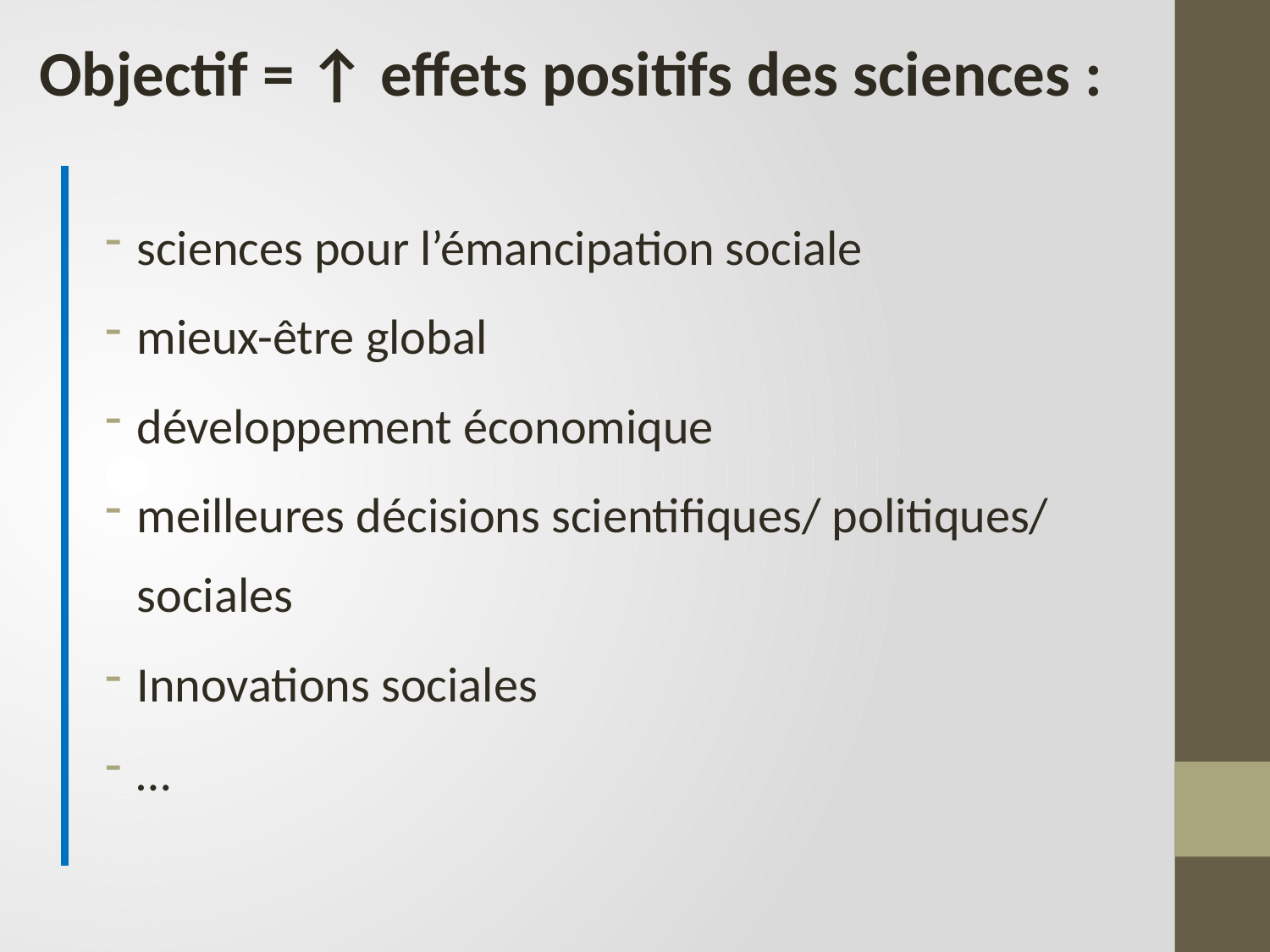

Objectif = ↑ effets positifs des sciences :
sciences pour l’émancipation sociale
mieux-être global
développement économique
meilleures décisions scientifiques/ politiques/ sociales
Innovations sociales
…